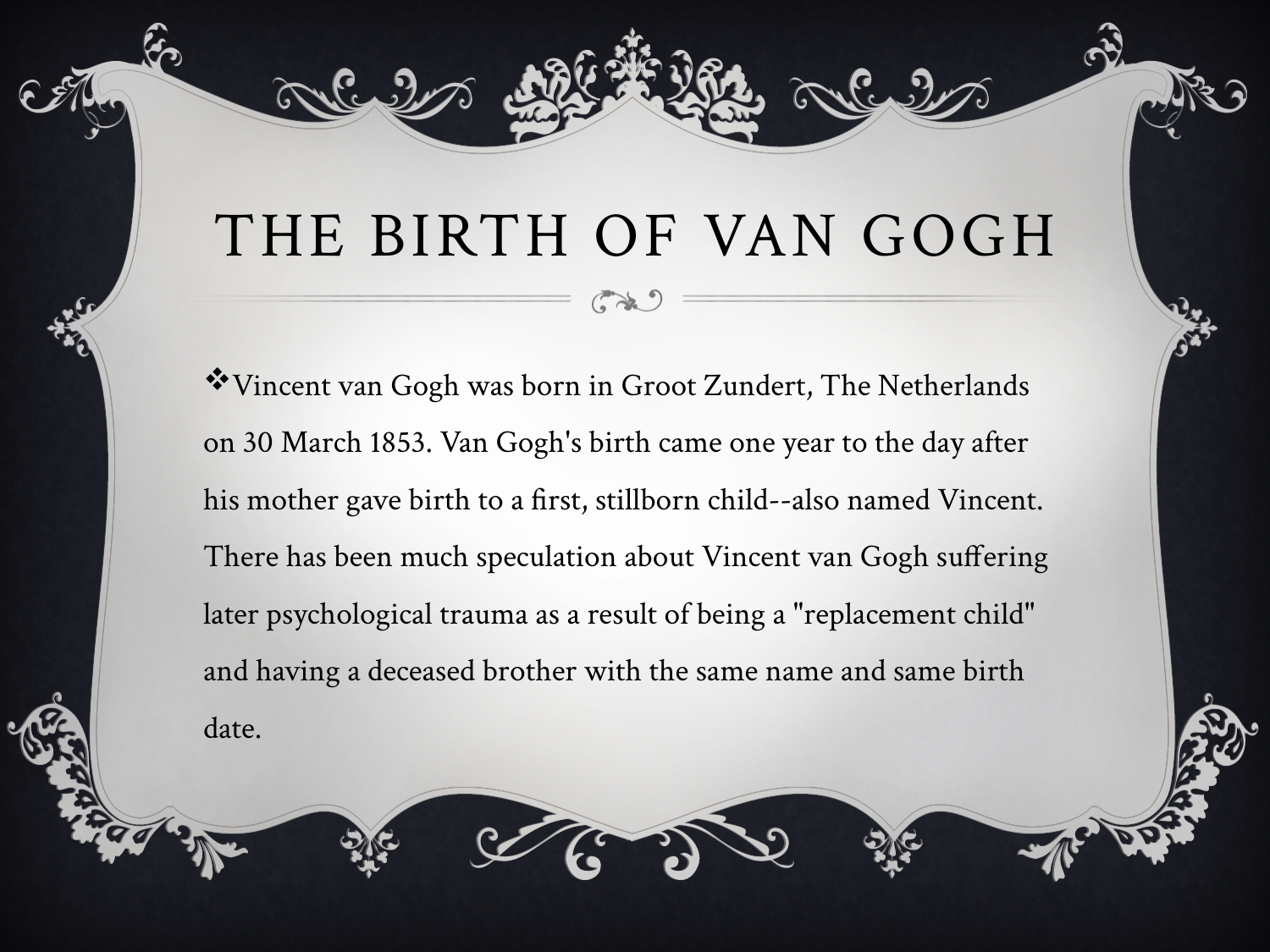

# The birth of Van Gogh
Vincent van Gogh was born in Groot Zundert, The Netherlands on 30 March 1853. Van Gogh's birth came one year to the day after his mother gave birth to a first, stillborn child--also named Vincent. There has been much speculation about Vincent van Gogh suffering later psychological trauma as a result of being a "replacement child" and having a deceased brother with the same name and same birth date.